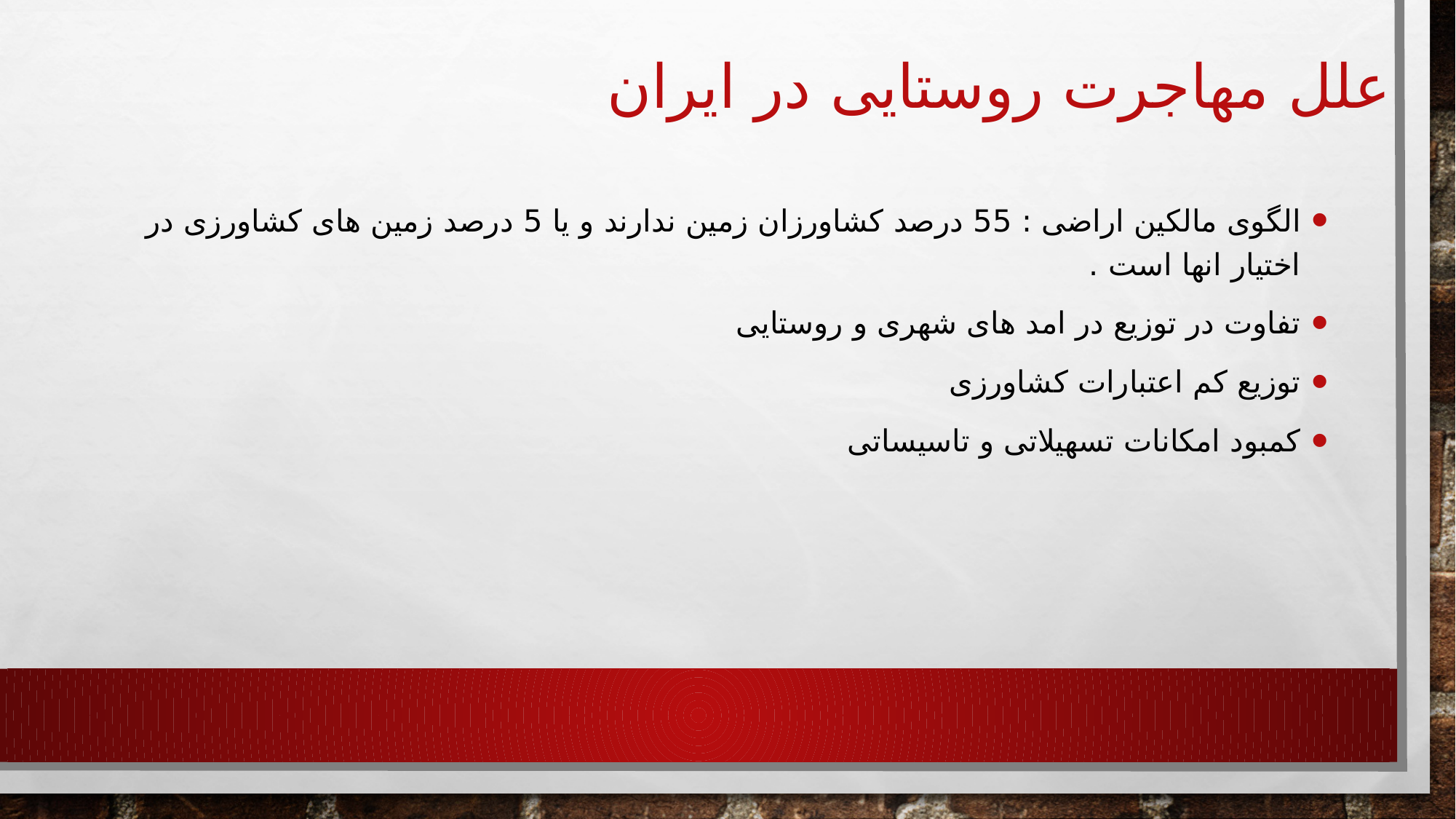

# علل مهاجرت روستایی در ایران
الگوی مالکین اراضی : 55 درصد کشاورزان زمین ندارند و یا 5 درصد زمین های کشاورزی در اختیار انها است .
تفاوت در توزیع در امد های شهری و روستایی
توزیع کم اعتبارات کشاورزی
کمبود امکانات تسهیلاتی و تاسیساتی